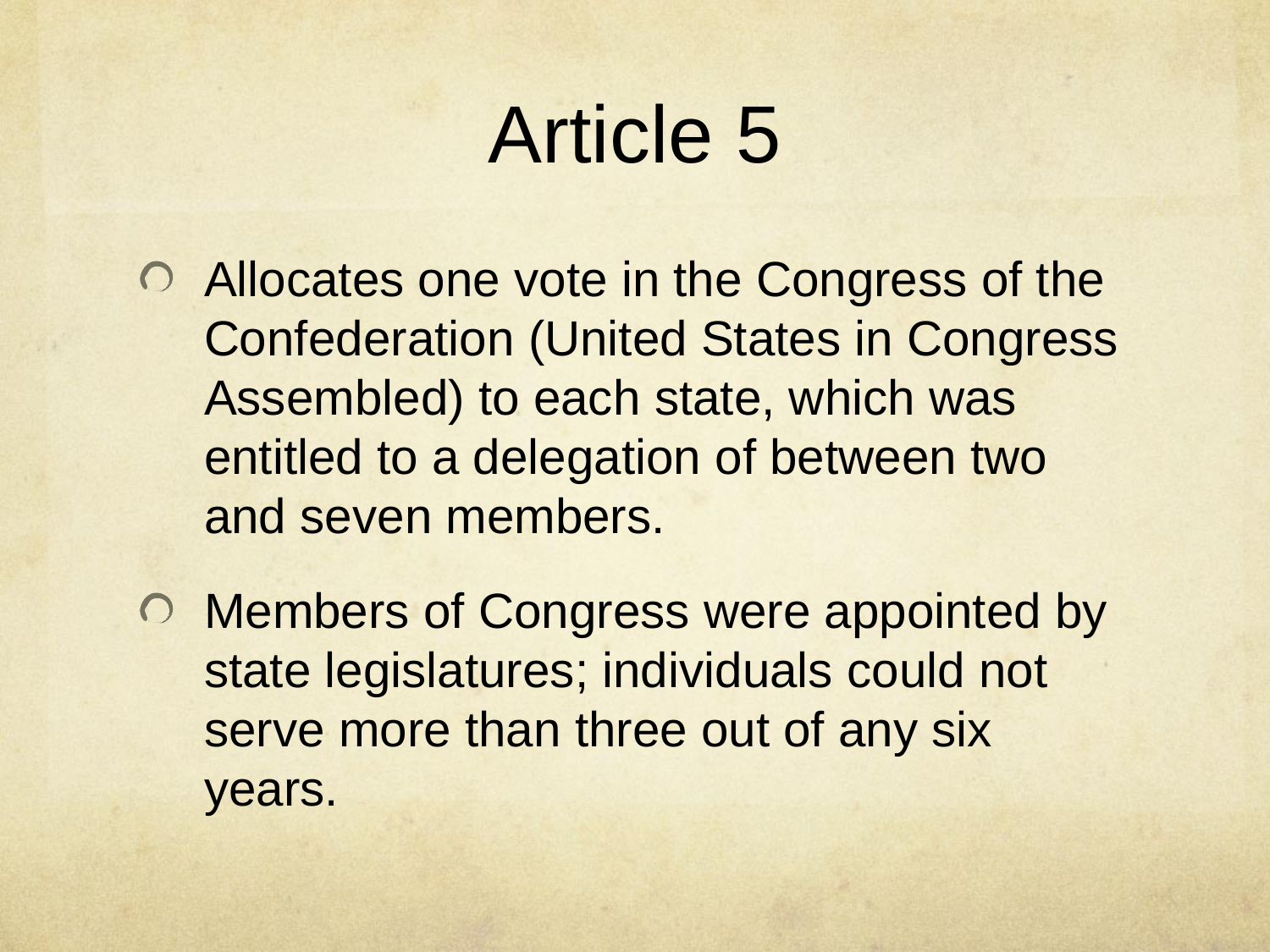

# Article 5
Allocates one vote in the Congress of the Confederation (United States in Congress Assembled) to each state, which was entitled to a delegation of between two and seven members.
Members of Congress were appointed by state legislatures; individuals could not serve more than three out of any six years.